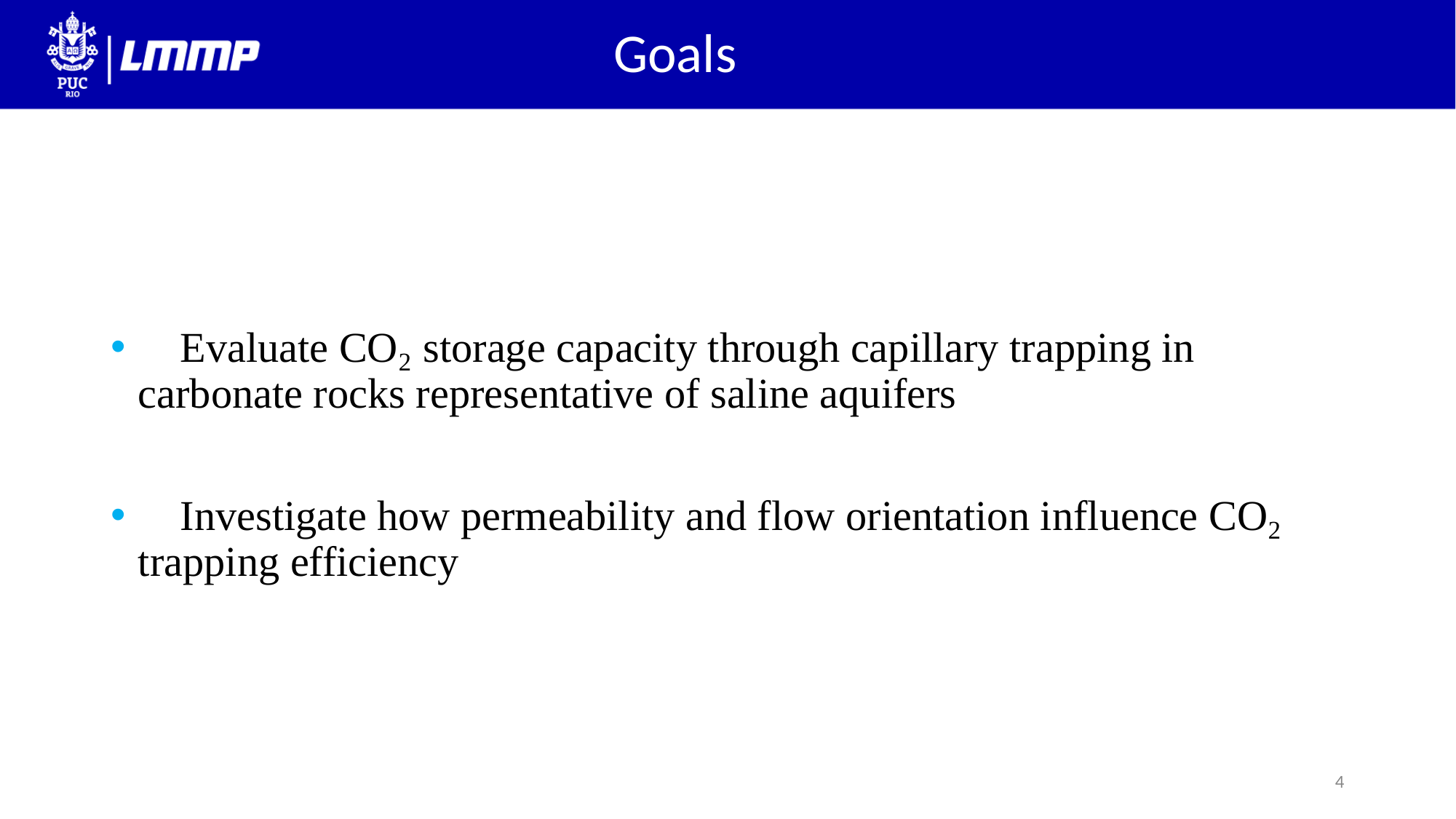

# Goals
    Evaluate CO₂ storage capacity through capillary trapping in carbonate rocks representative of saline aquifers

    Investigate how permeability and flow orientation influence CO₂ trapping efficiency
4